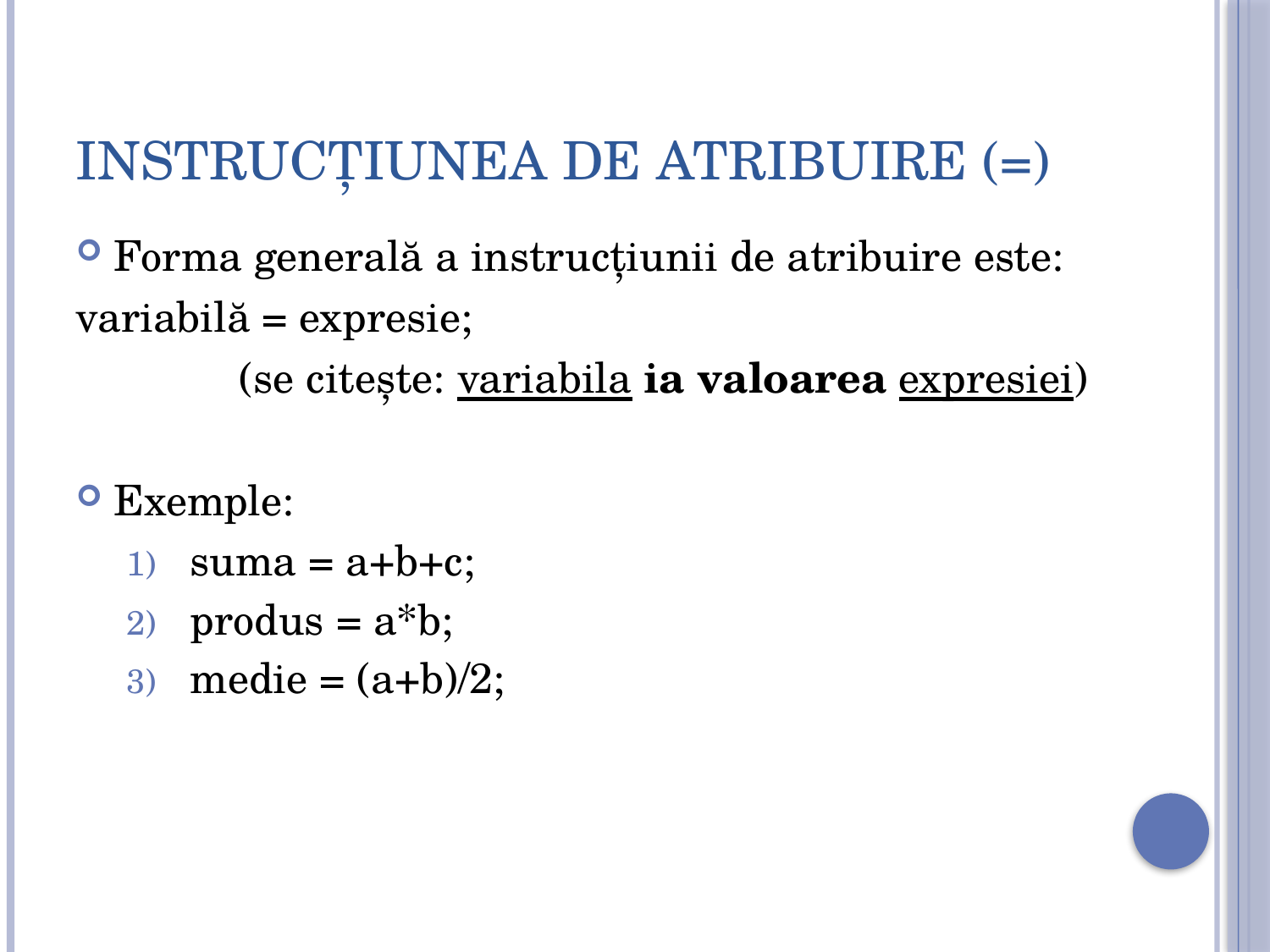

# Instrucțiunea de atribuire (=)
Forma generală a instrucțiunii de atribuire este:
variabilă = expresie;
(se citește: variabila ia valoarea expresiei)

Exemple:
suma = a+b+c;
produs = a*b;
medie = (a+b)/2;